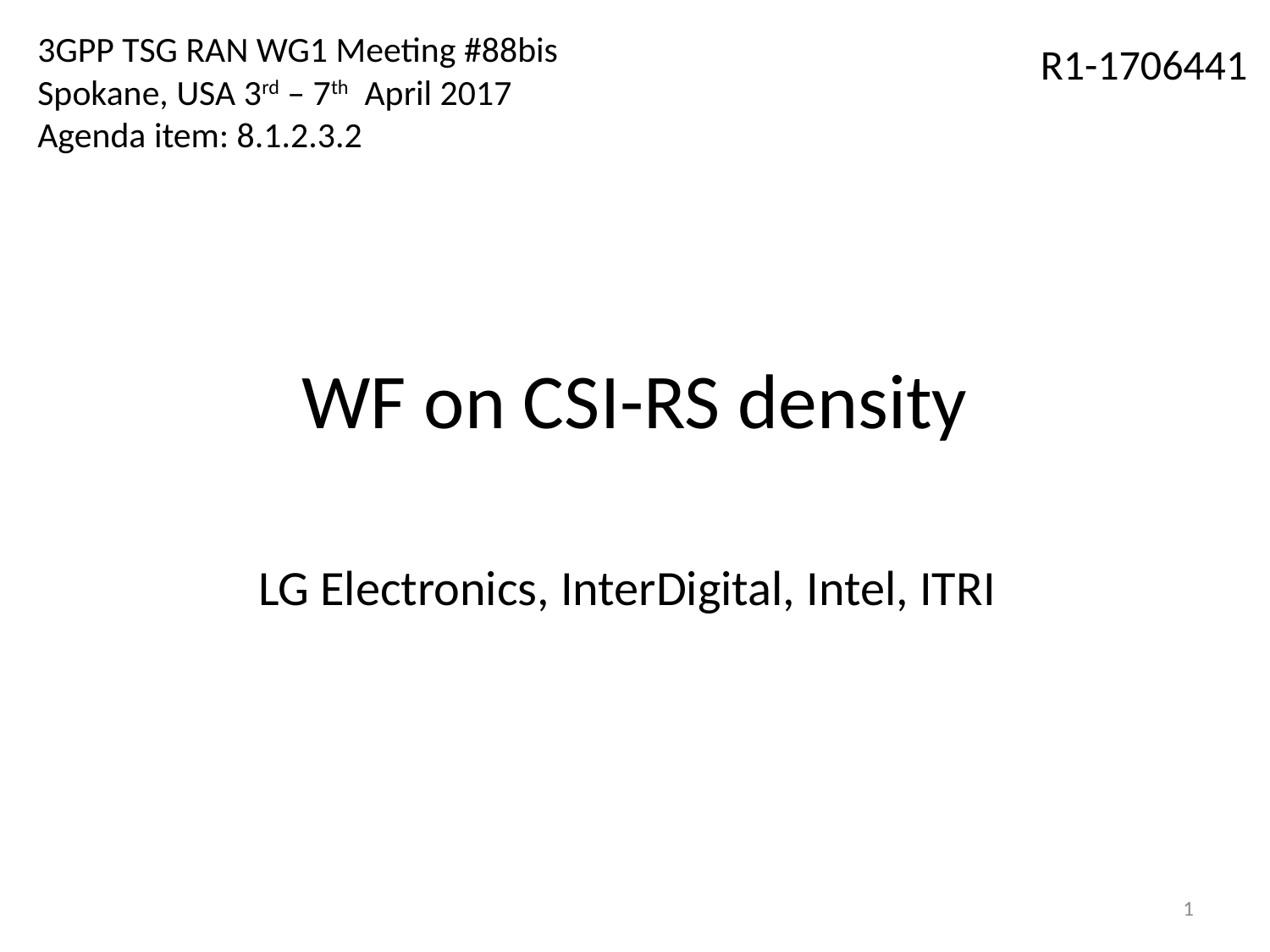

3GPP TSG RAN WG1 Meeting #88bis
Spokane, USA 3rd – 7th  April 2017
Agenda item: 8.1.2.3.2
R1-1706441
# WF on CSI-RS density
LG Electronics, InterDigital, Intel, ITRI
1